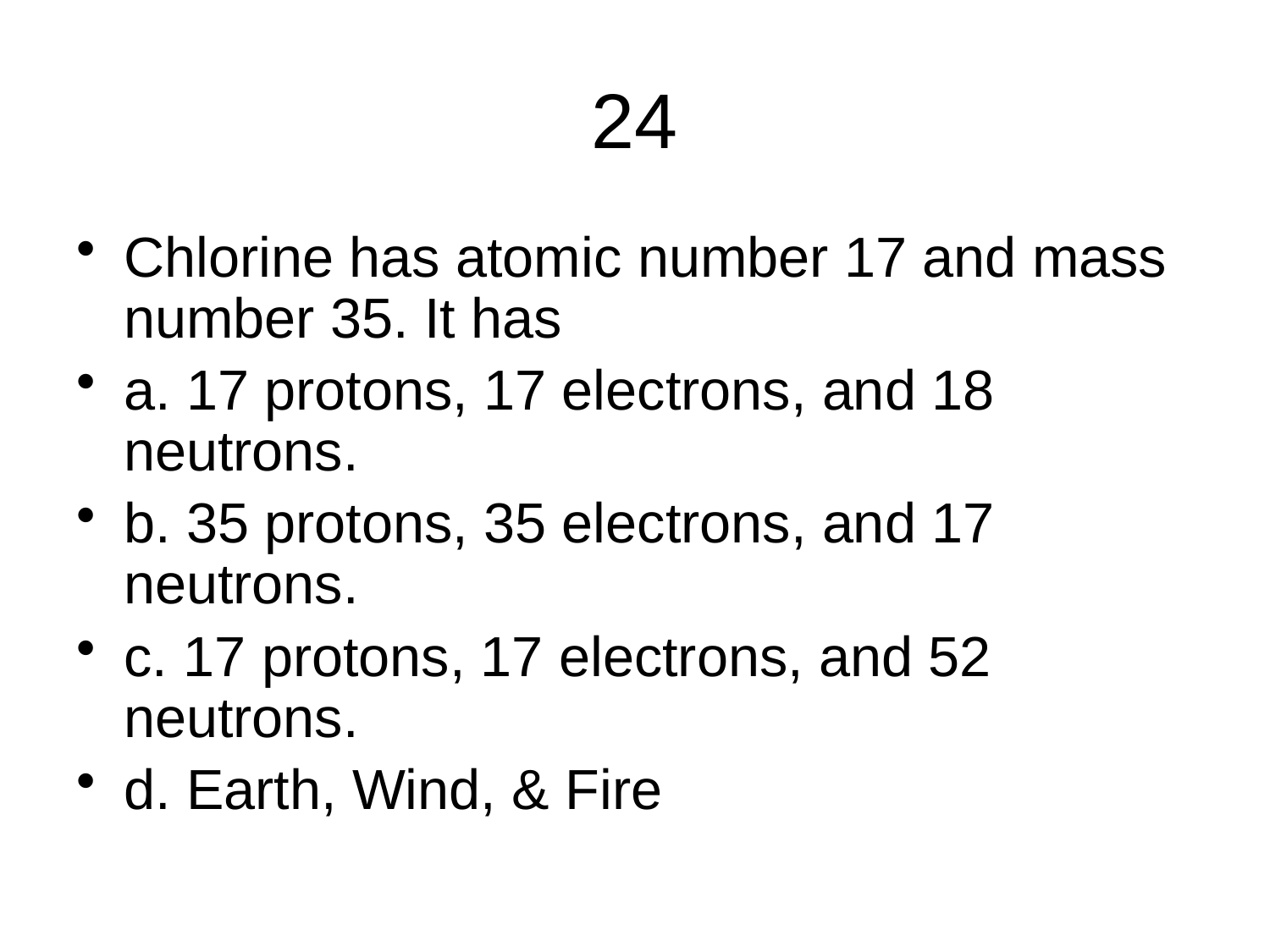

# 24
Chlorine has atomic number 17 and mass number 35. It has
a. 17 protons, 17 electrons, and 18 neutrons.
b. 35 protons, 35 electrons, and 17 neutrons.
c. 17 protons, 17 electrons, and 52 neutrons.
d. Earth, Wind, & Fire